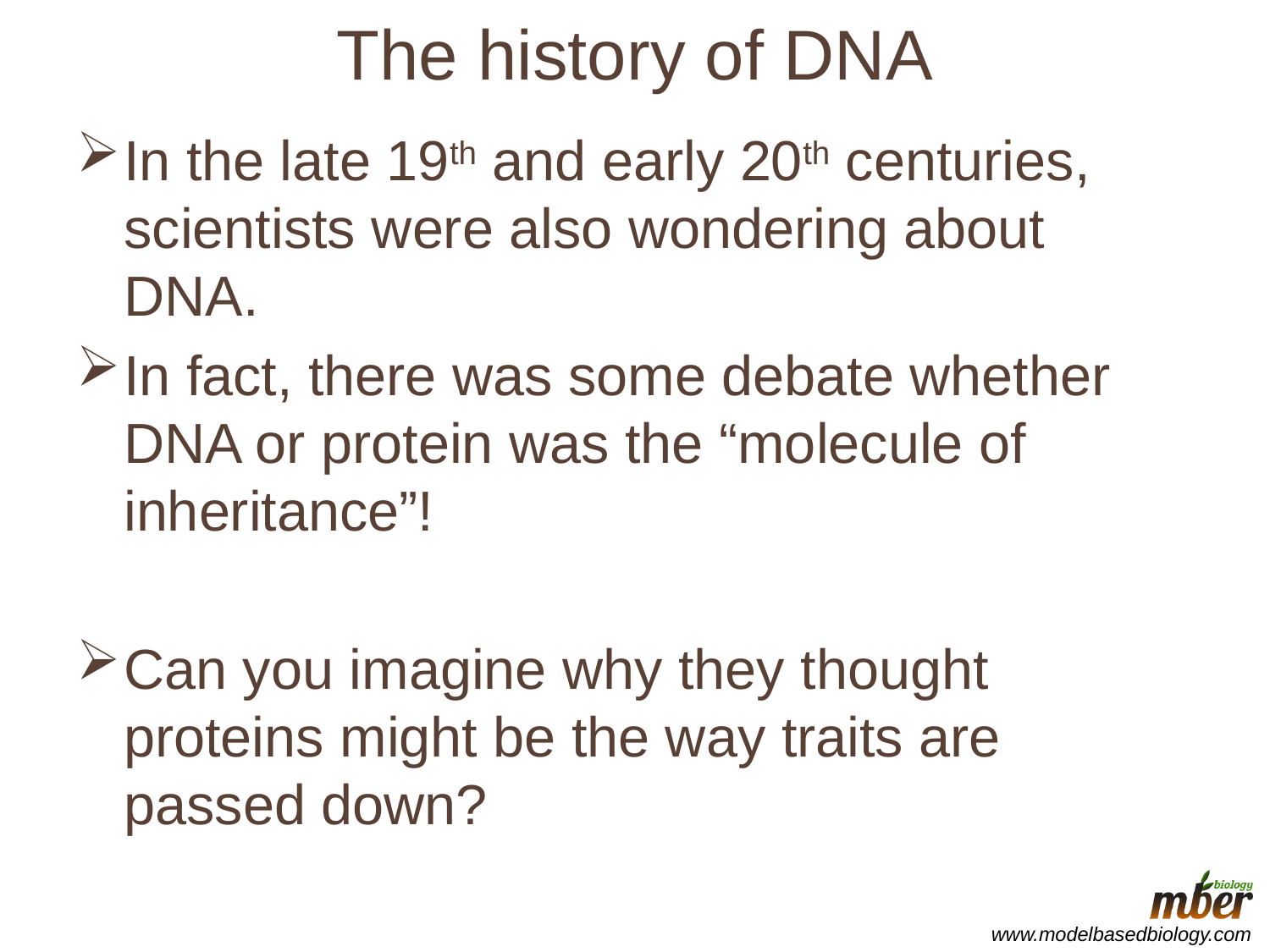

# The history of DNA
In the late 19th and early 20th centuries, scientists were also wondering about DNA.
In fact, there was some debate whether DNA or protein was the “molecule of inheritance”!

Can you imagine why they thought proteins might be the way traits are passed down?